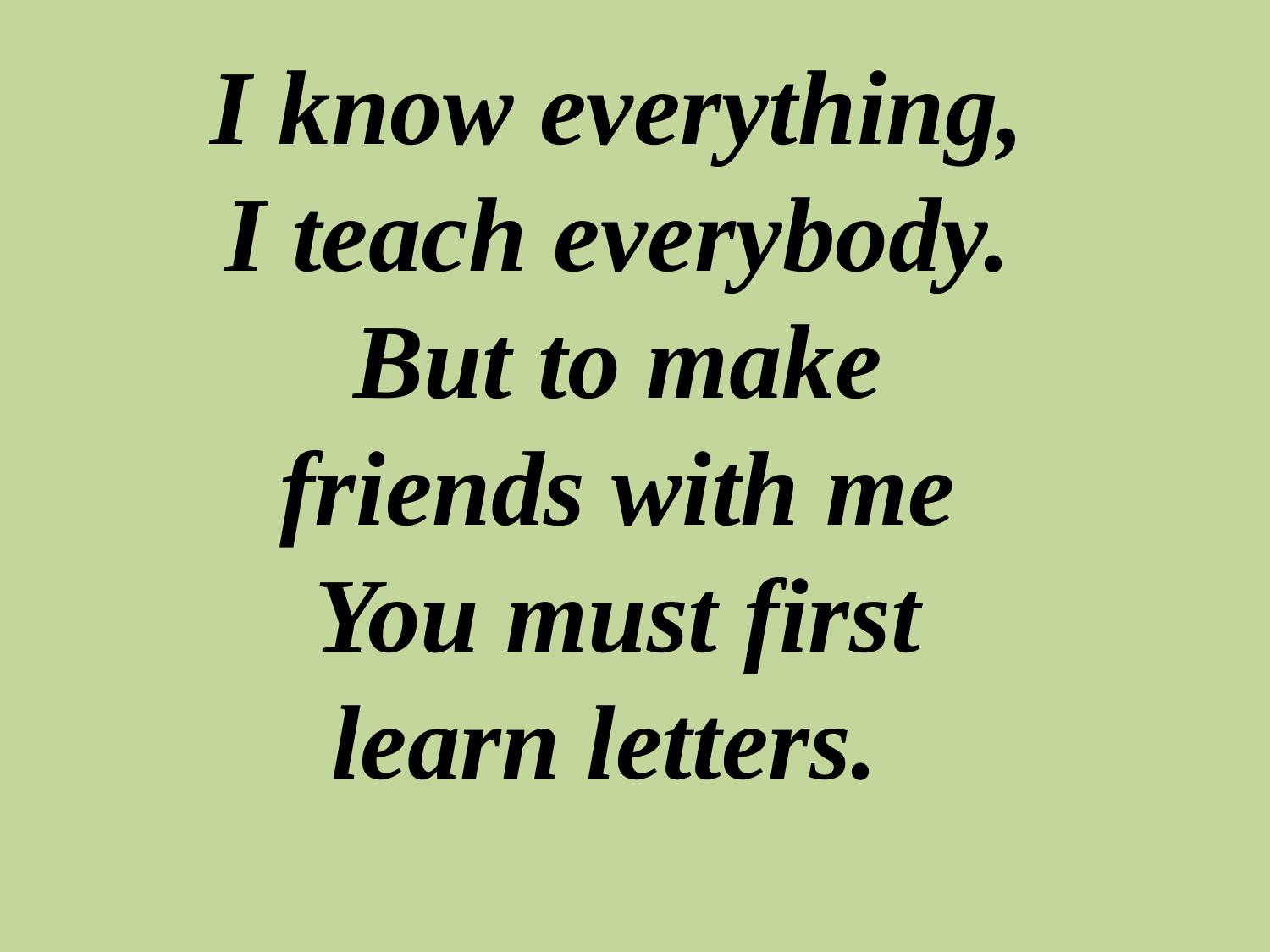

#
I know everything,
I teach everybody.
But to make friends with me
You must first learn letters.